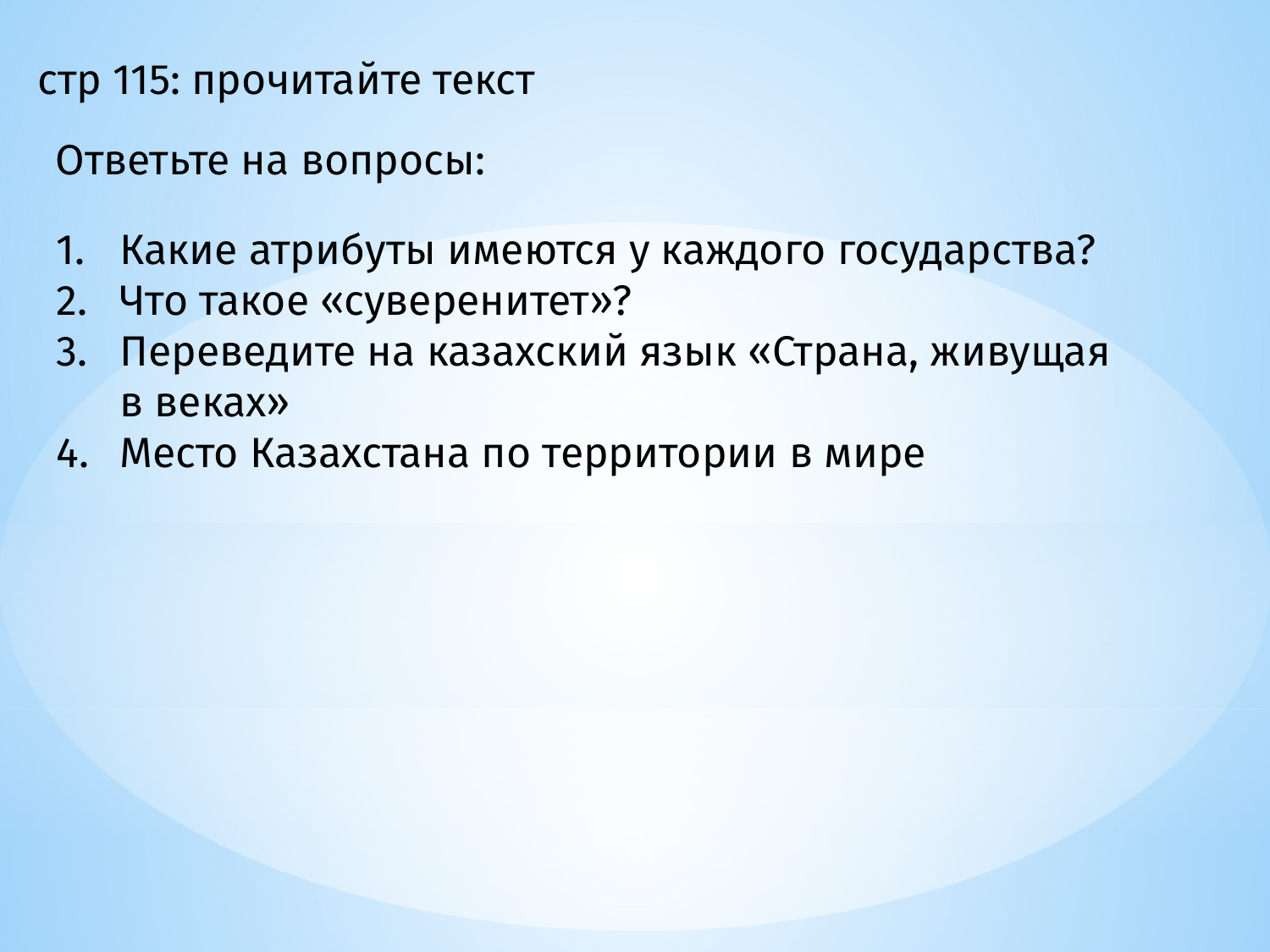

стр 115: прочитайте текст
Ответьте на вопросы:
Какие атрибуты имеются у каждого государства?
Что такое «суверенитет»?
Переведите на казахский язык «Страна, живущая в веках»
Место Казахстана по территории в мире